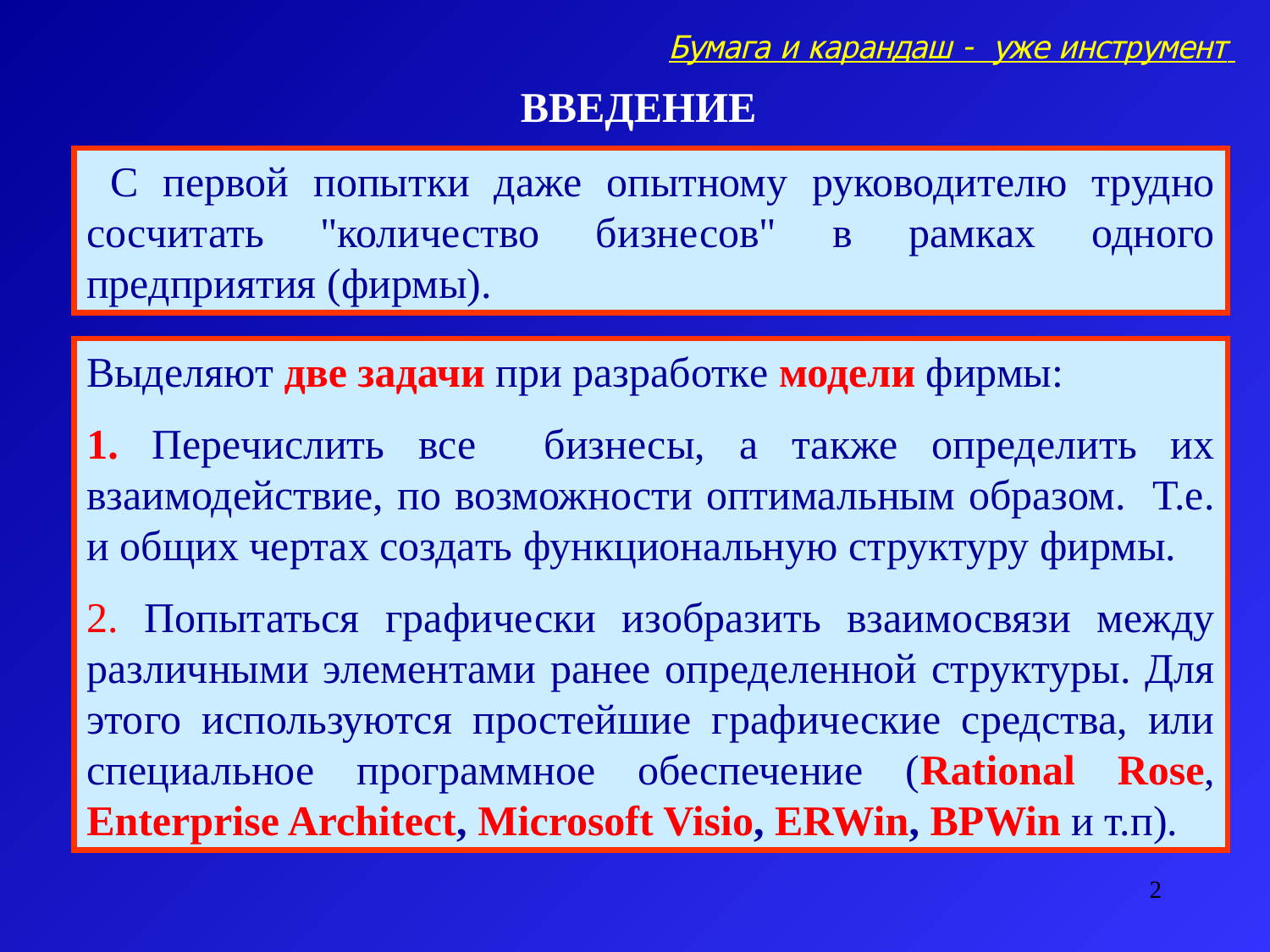

Бумага и карандаш -  уже инструмент
ВВЕДЕНИЕ
 С первой попытки даже опытному руководителю трудно сосчитать "количество бизнесов" в рамках одного предприятия (фирмы).
Выделяют две задачи при разработке модели фирмы:
1. Перечислить все  бизнесы, а также определить их взаимодействие, по возможности оптимальным образом.  Т.е. и общих чертах создать функциональную структуру фирмы.
2. Попытаться графически изобразить взаимосвязи между различными элементами ранее определенной структуры. Для этого используются простейшие графические средства, или специальное программное обеспечение (Rational Rose, Enterprise Architect, Microsoft Visio, ERWin, BPWin и т.п).
2